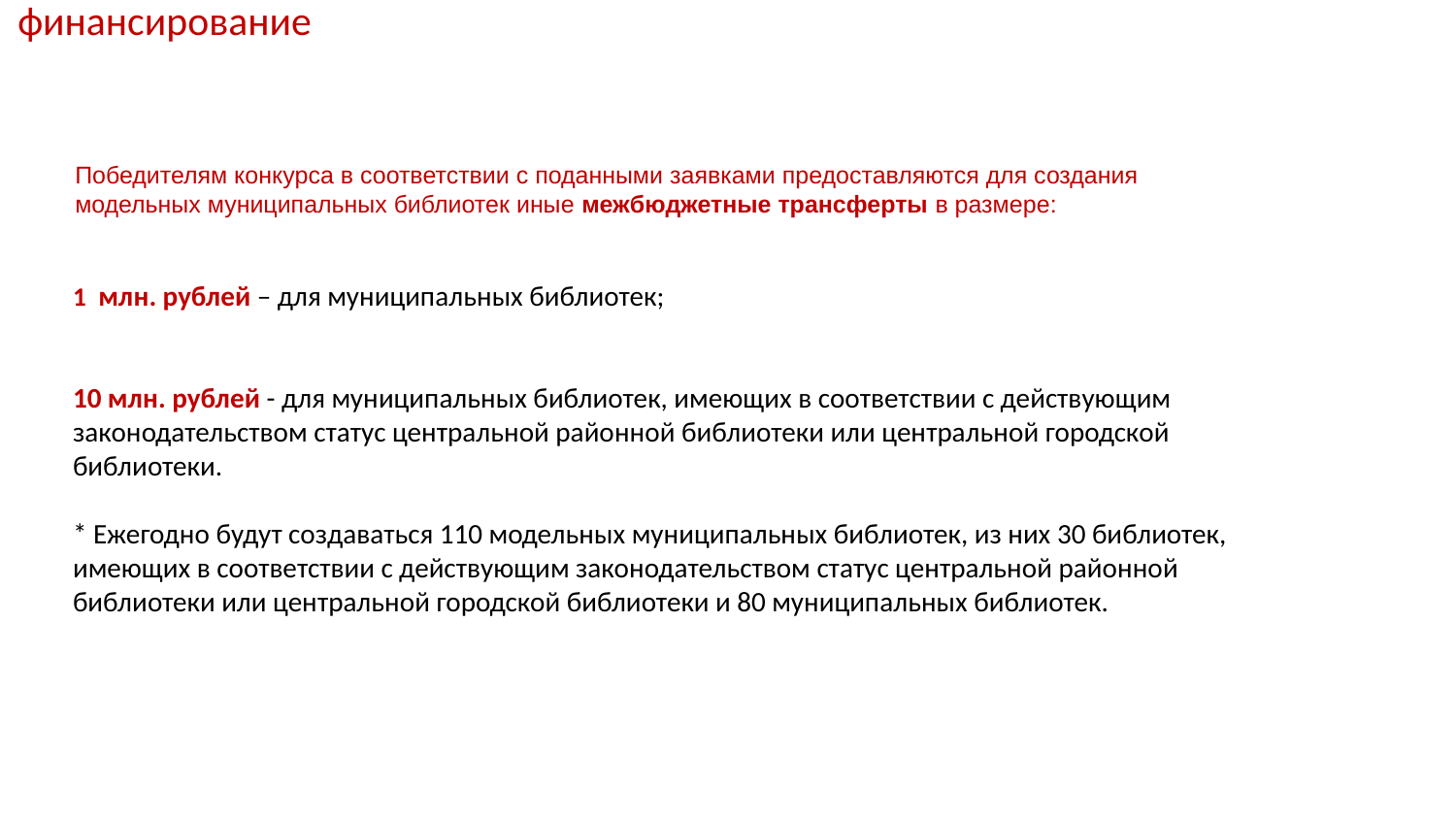

финансирование
Победителям конкурса в соответствии с поданными заявками предоставляются для создания модельных муниципальных библиотек иные межбюджетные трансферты в размере:
1  млн. рублей – для муниципальных библиотек;
10 млн. рублей - для муниципальных библиотек, имеющих в соответствии с действующим законодательством статус центральной районной библиотеки или центральной городской библиотеки. 
* Ежегодно будут создаваться 110 модельных муниципальных библиотек, из них 30 библиотек, имеющих в соответствии с действующим законодательством статус центральной районной библиотеки или центральной городской библиотеки и 80 муниципальных библиотек.